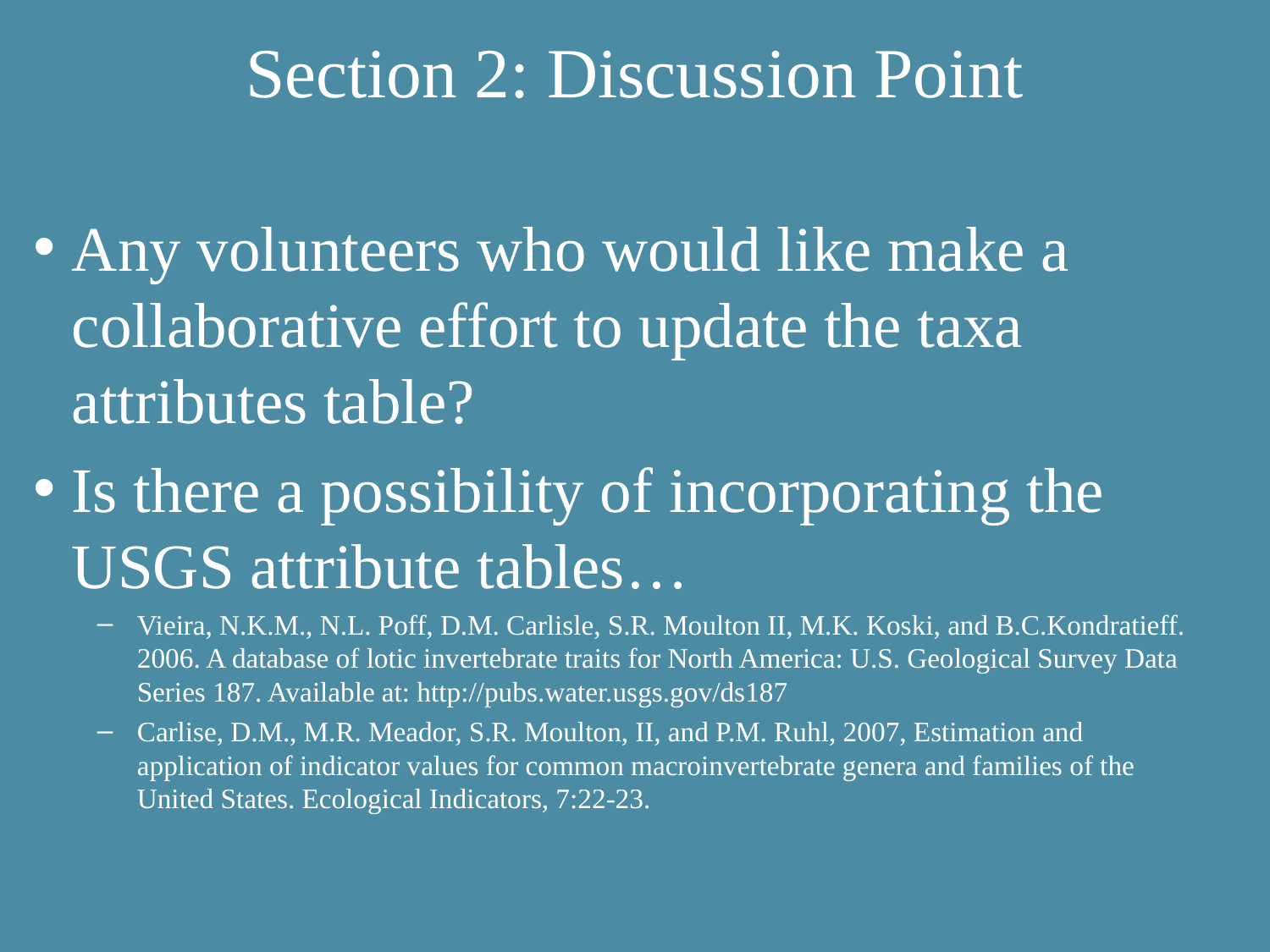

# Section 2: Discussion Point
Any volunteers who would like make a collaborative effort to update the taxa attributes table?
Is there a possibility of incorporating the USGS attribute tables…
Vieira, N.K.M., N.L. Poff, D.M. Carlisle, S.R. Moulton II, M.K. Koski, and B.C.Kondratieff. 2006. A database of lotic invertebrate traits for North America: U.S. Geological Survey Data Series 187. Available at: http://pubs.water.usgs.gov/ds187
Carlise, D.M., M.R. Meador, S.R. Moulton, II, and P.M. Ruhl, 2007, Estimation and application of indicator values for common macroinvertebrate genera and families of the United States. Ecological Indicators, 7:22-23.